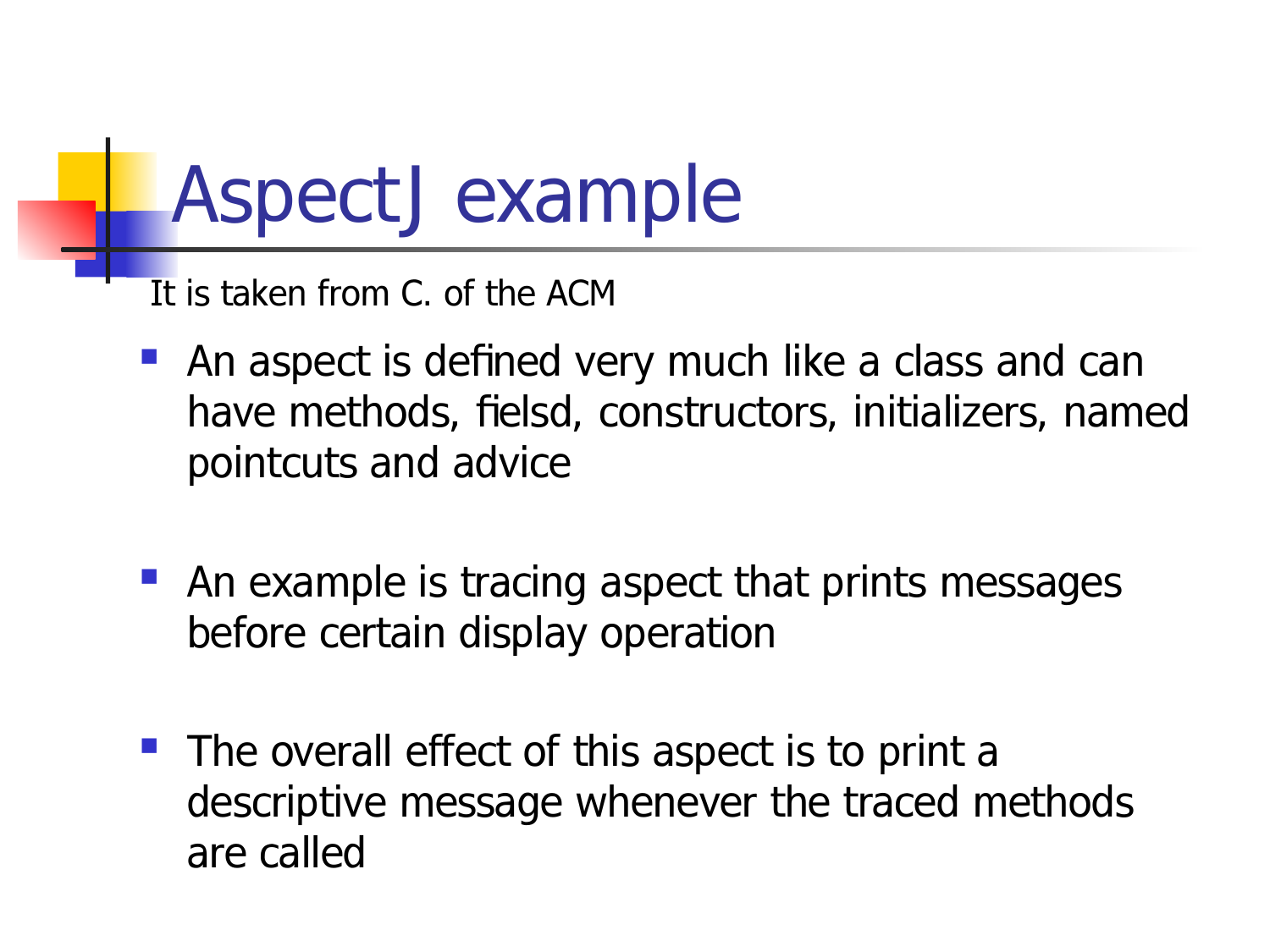

# AspectJ example
It is taken from C. of the ACM
An aspect is defined very much like a class and can have methods, fielsd, constructors, initializers, named pointcuts and advice

An example is tracing aspect that prints messages before certain display operation

The overall effect of this aspect is to print a descriptive message whenever the traced methods are called